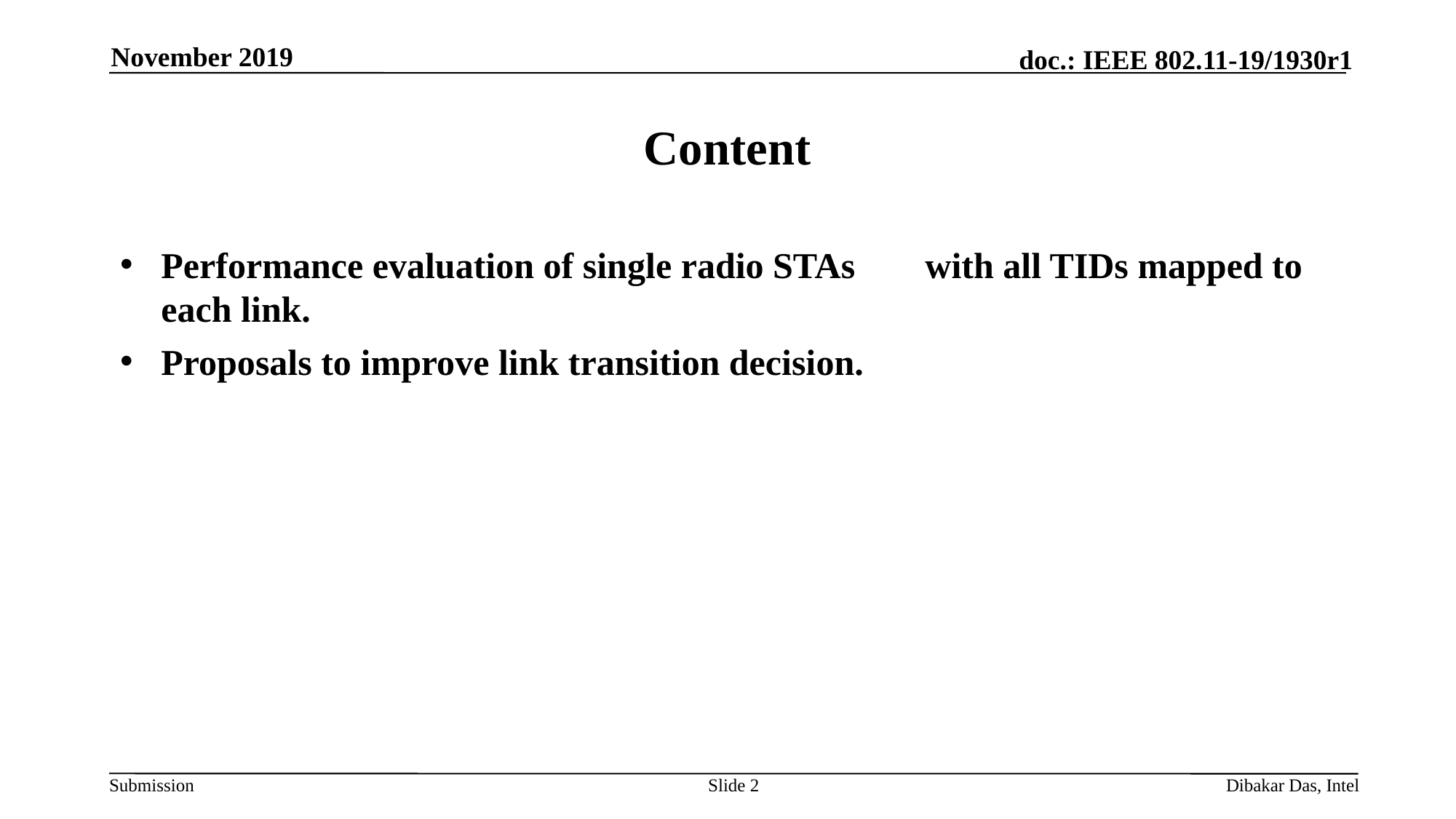

November 2019
# Content
Performance evaluation of single radio STAs	with all TIDs mapped to each link.
Proposals to improve link transition decision.
Slide 2
Dibakar Das, Intel